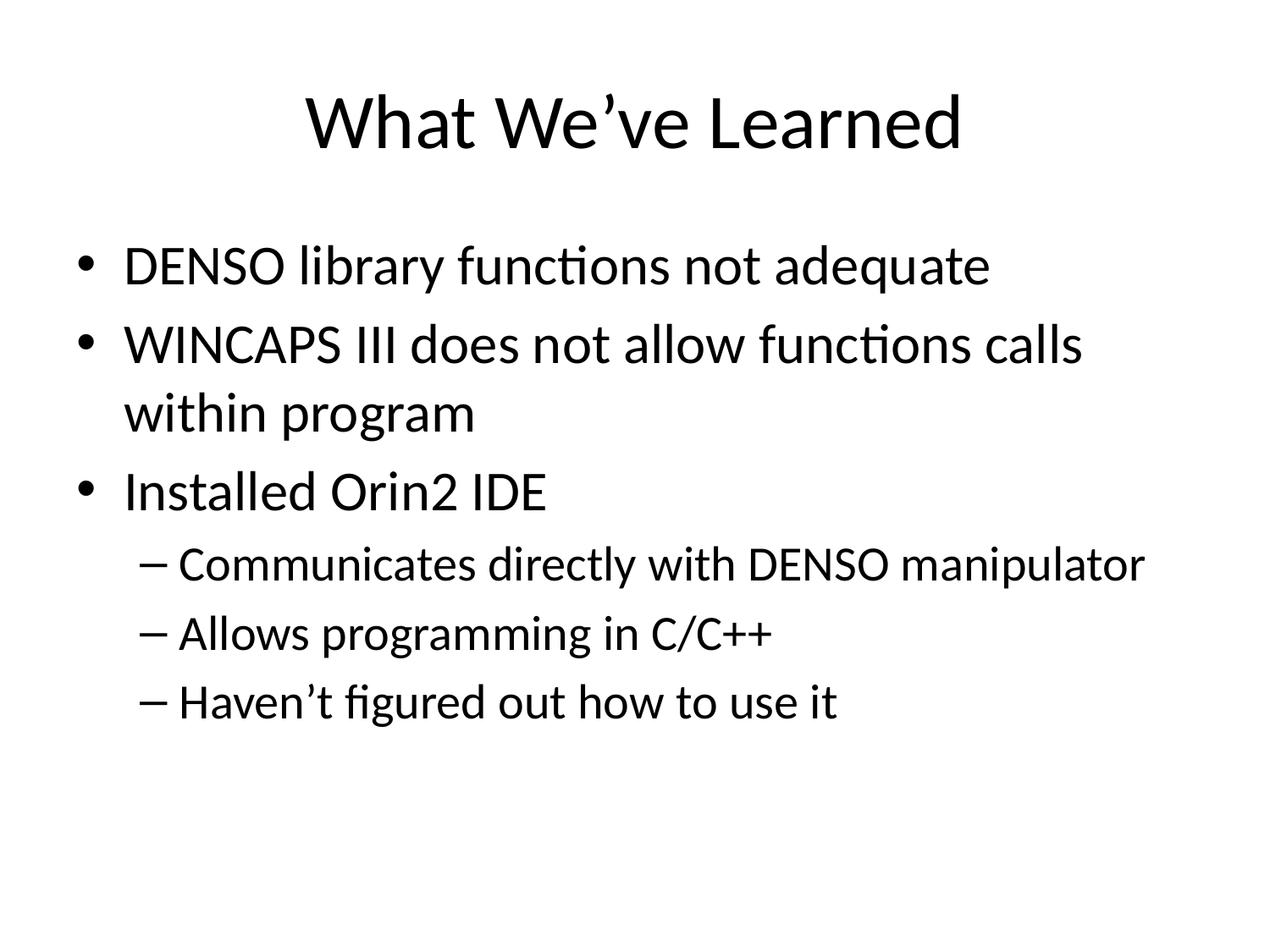

# What We’ve Learned
DENSO library functions not adequate
WINCAPS III does not allow functions calls within program
Installed Orin2 IDE
Communicates directly with DENSO manipulator
Allows programming in C/C++
Haven’t figured out how to use it